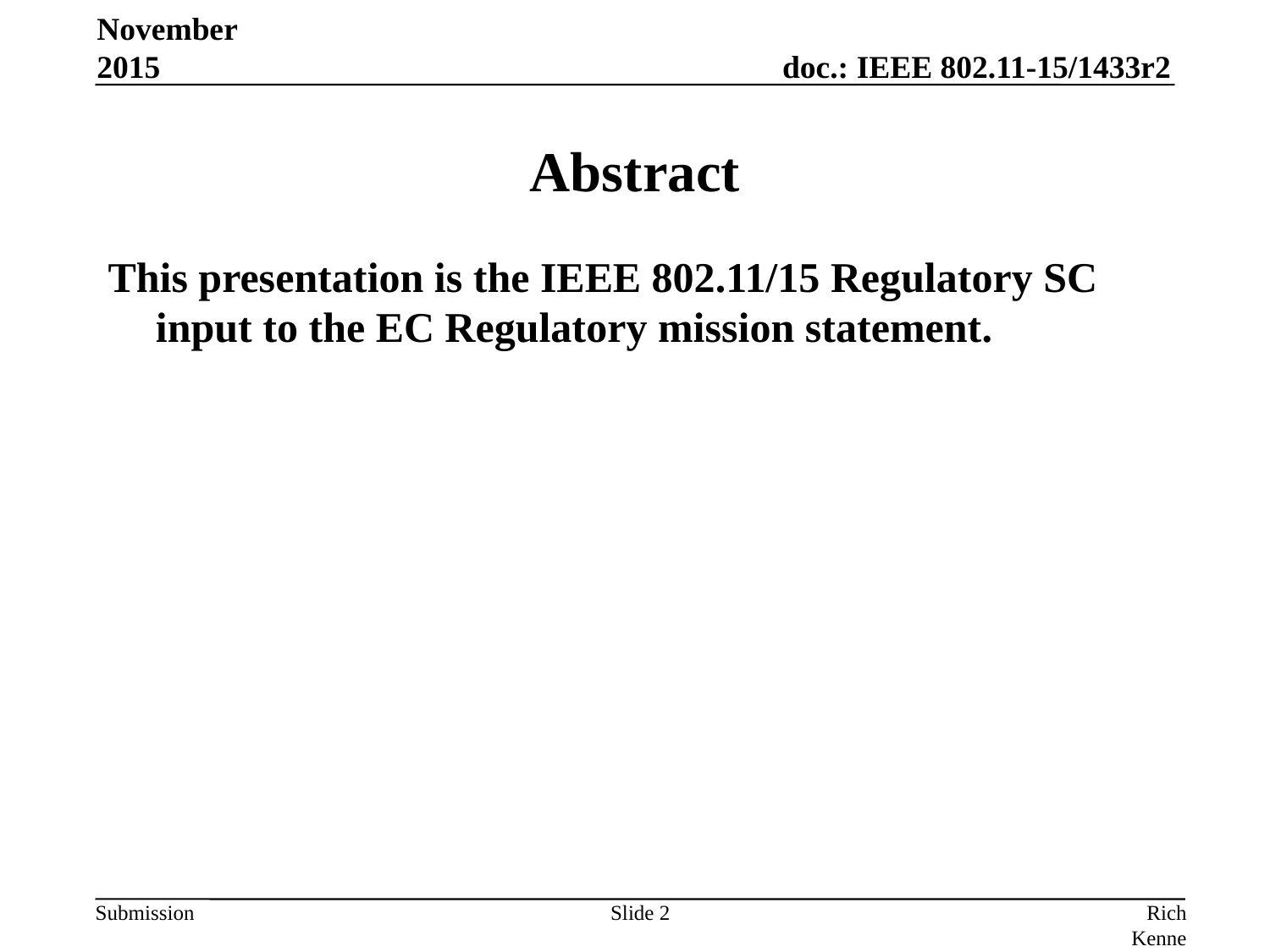

November 2015
# Abstract
This presentation is the IEEE 802.11/15 Regulatory SC input to the EC Regulatory mission statement.
Slide 2
Rich Kennedy, MediaTek